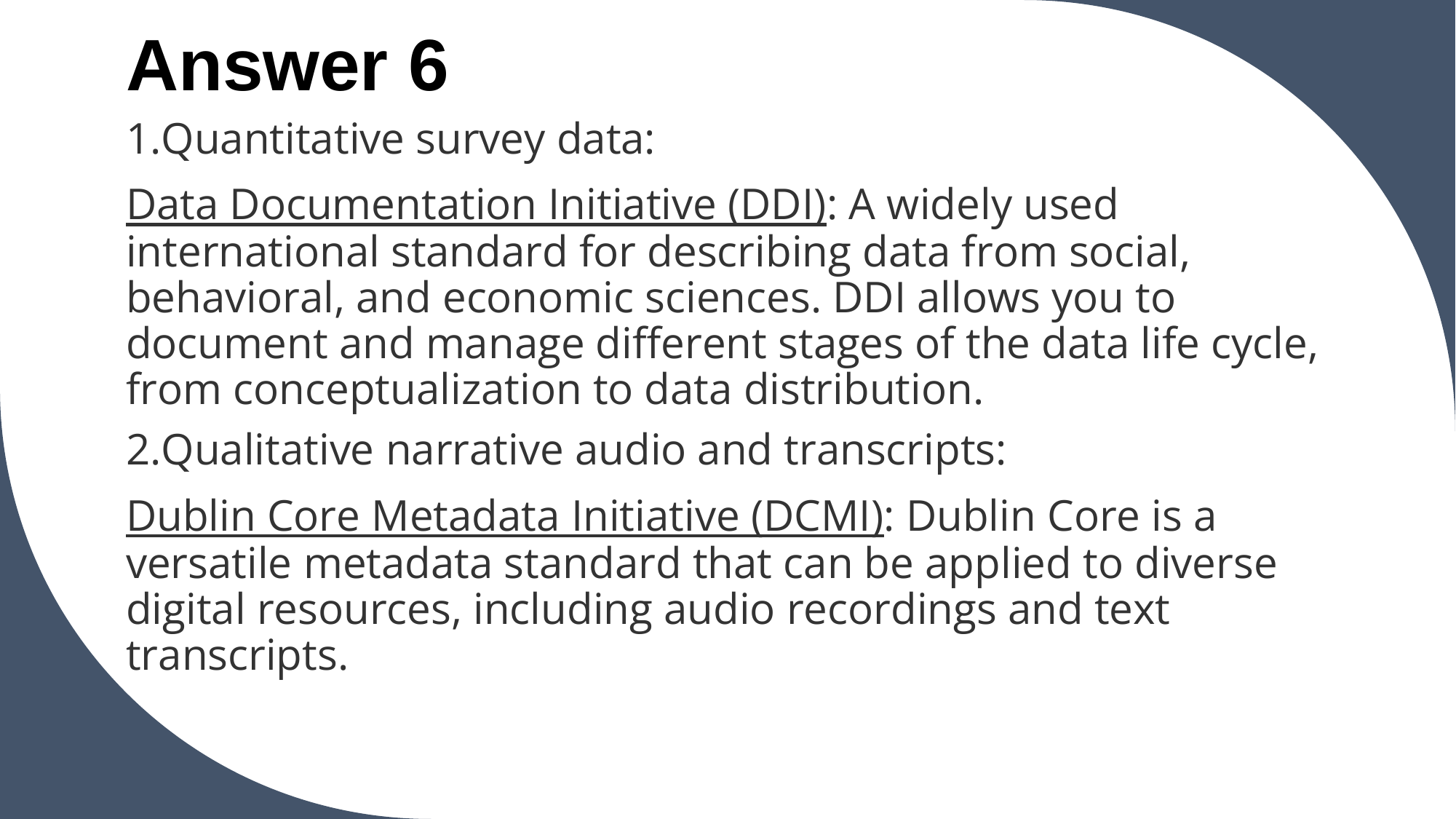

# Answer 6
Quantitative survey data:
Data Documentation Initiative (DDI): A widely used international standard for describing data from social, behavioral, and economic sciences. DDI allows you to document and manage different stages of the data life cycle, from conceptualization to data distribution.
Qualitative narrative audio and transcripts:
Dublin Core Metadata Initiative (DCMI): Dublin Core is a versatile metadata standard that can be applied to diverse digital resources, including audio recordings and text transcripts.